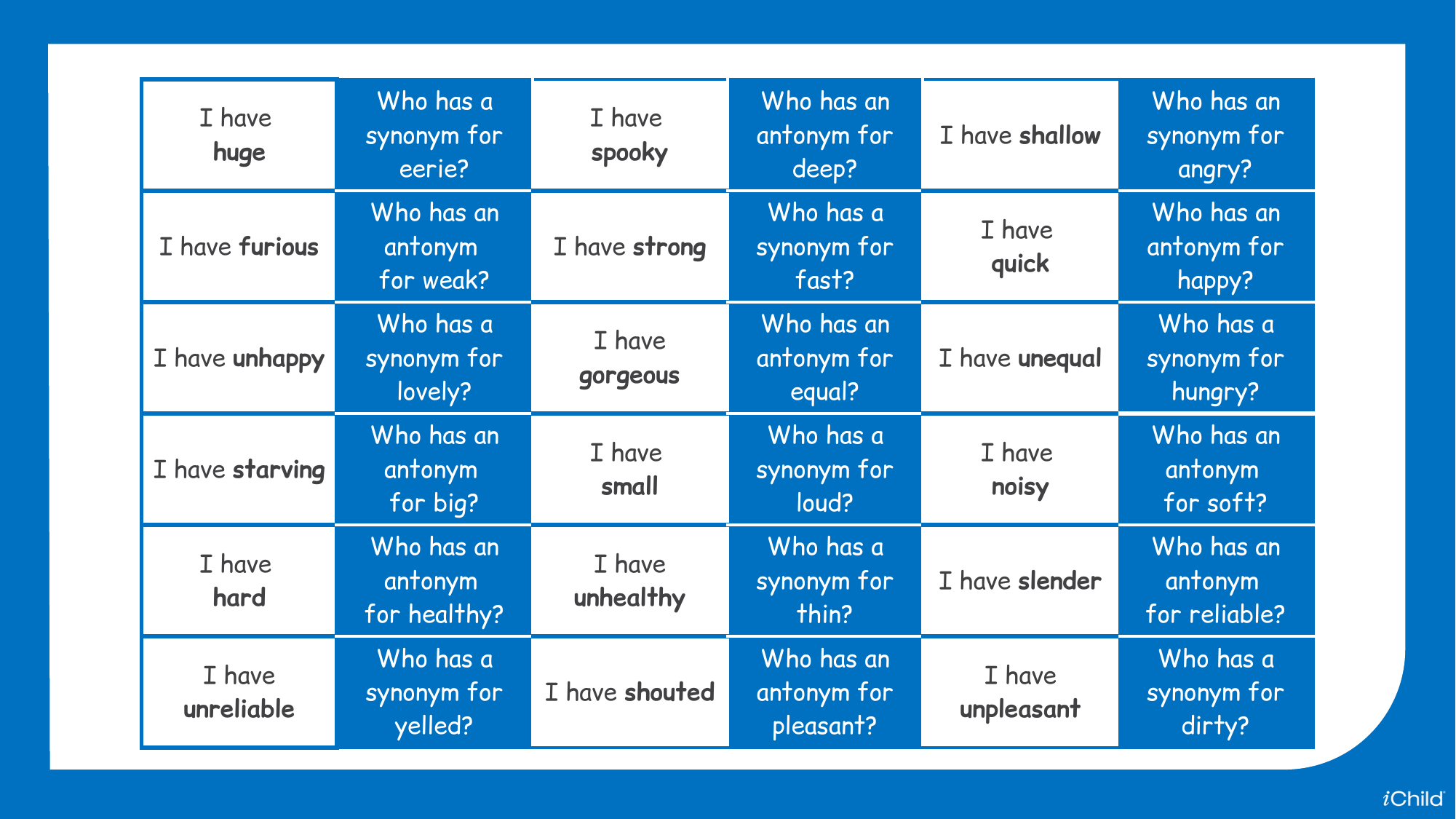

| I have huge | Who has a synonym for eerie? | I have spooky | Who has an antonym for deep? | I have shallow | Who has an synonym for angry? |
| --- | --- | --- | --- | --- | --- |
| I have furious | Who has an antonym for weak? | I have strong | Who has a synonym for fast? | I have quick | Who has an antonym for happy? |
| I have unhappy | Who has a synonym for lovely? | I have gorgeous | Who has an antonym for equal? | I have unequal | Who has a synonym for hungry? |
| I have starving | Who has an antonym for big? | I have small | Who has a synonym for loud? | I have noisy | Who has an antonym for soft? |
| I have hard | Who has an antonym for healthy? | I have unhealthy | Who has a synonym for thin? | I have slender | Who has an antonym for reliable? |
| I have unreliable | Who has a synonym for yelled? | I have shouted | Who has an antonym for pleasant? | I have unpleasant | Who has a synonym for dirty? |